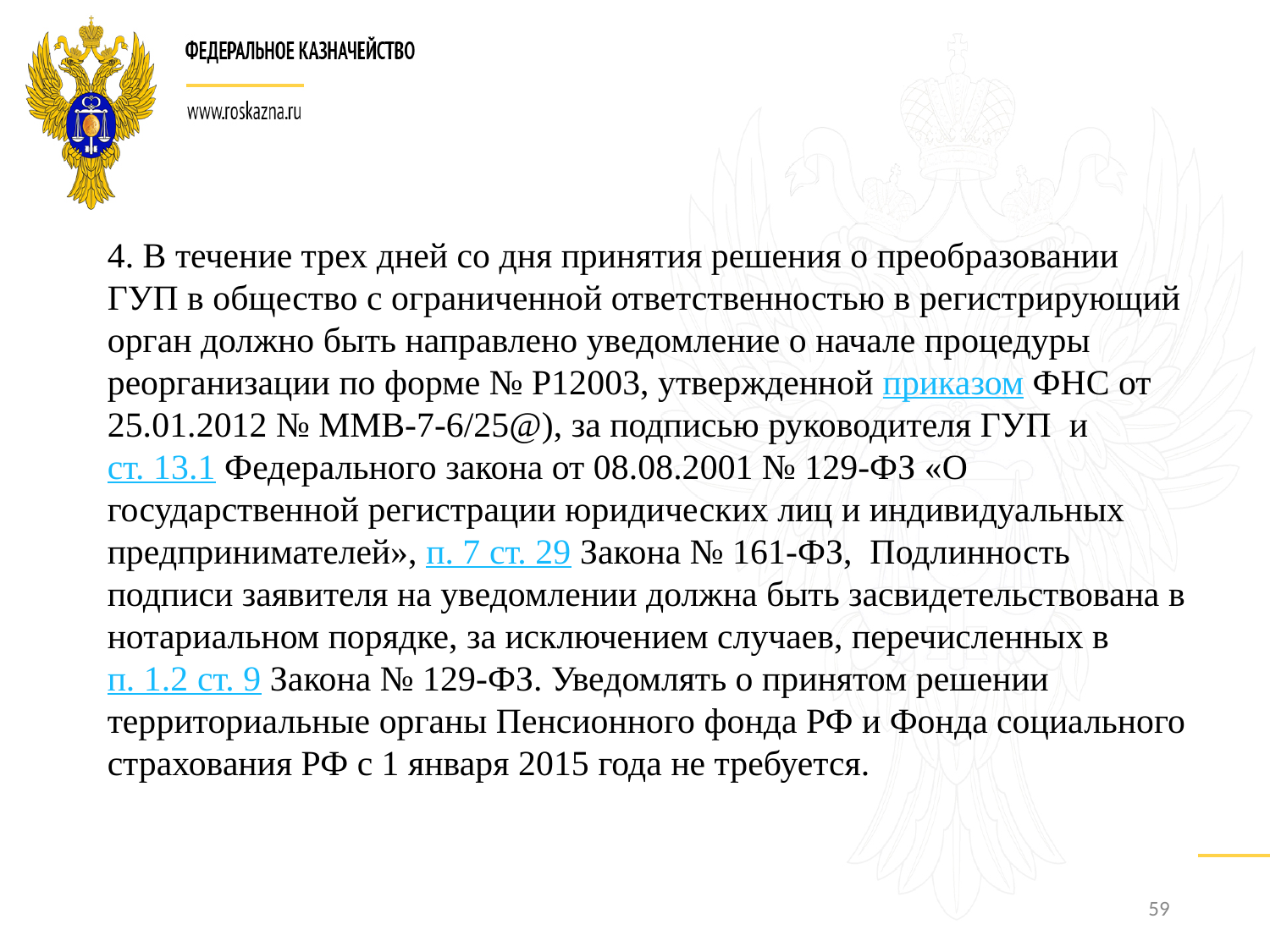

4. В течение трех дней со дня принятия решения о преобразовании ГУП в общество с ограниченной ответственностью в регистрирующий орган должно быть направлено уведомление о начале процедуры реорганизации по форме № Р12003, утвержденной приказом ФНС от 25.01.2012 № ММВ-7-6/25@), за подписью руководителя ГУП  и  ст. 13.1 Федерального закона от 08.08.2001 № 129-ФЗ «О государственной регистрации юридических лиц и индивидуальных предпринимателей», п. 7 ст. 29 Закона № 161-ФЗ,  Подлинность подписи заявителя на уведомлении должна быть засвидетельствована в нотариальном порядке, за исключением случаев, перечисленных в п. 1.2 ст. 9 Закона № 129-ФЗ. Уведомлять о принятом решении территориальные органы Пенсионного фонда РФ и Фонда социального страхования РФ с 1 января 2015 года не требуется.
59